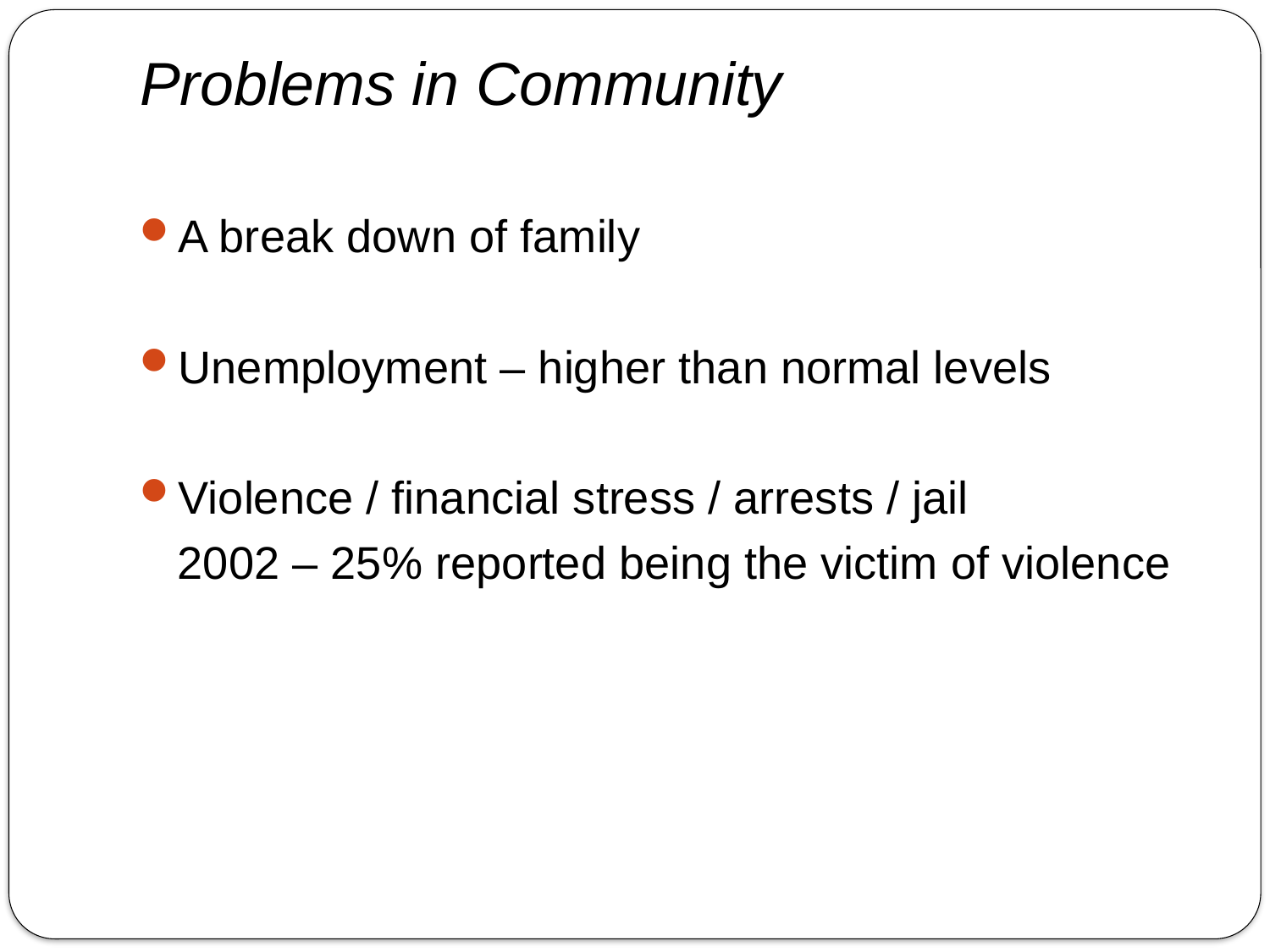

# Problems in Community
A break down of family

Unemployment – higher than normal levels

Violence / financial stress / arrests / jail
	2002 – 25% reported being the victim of violence